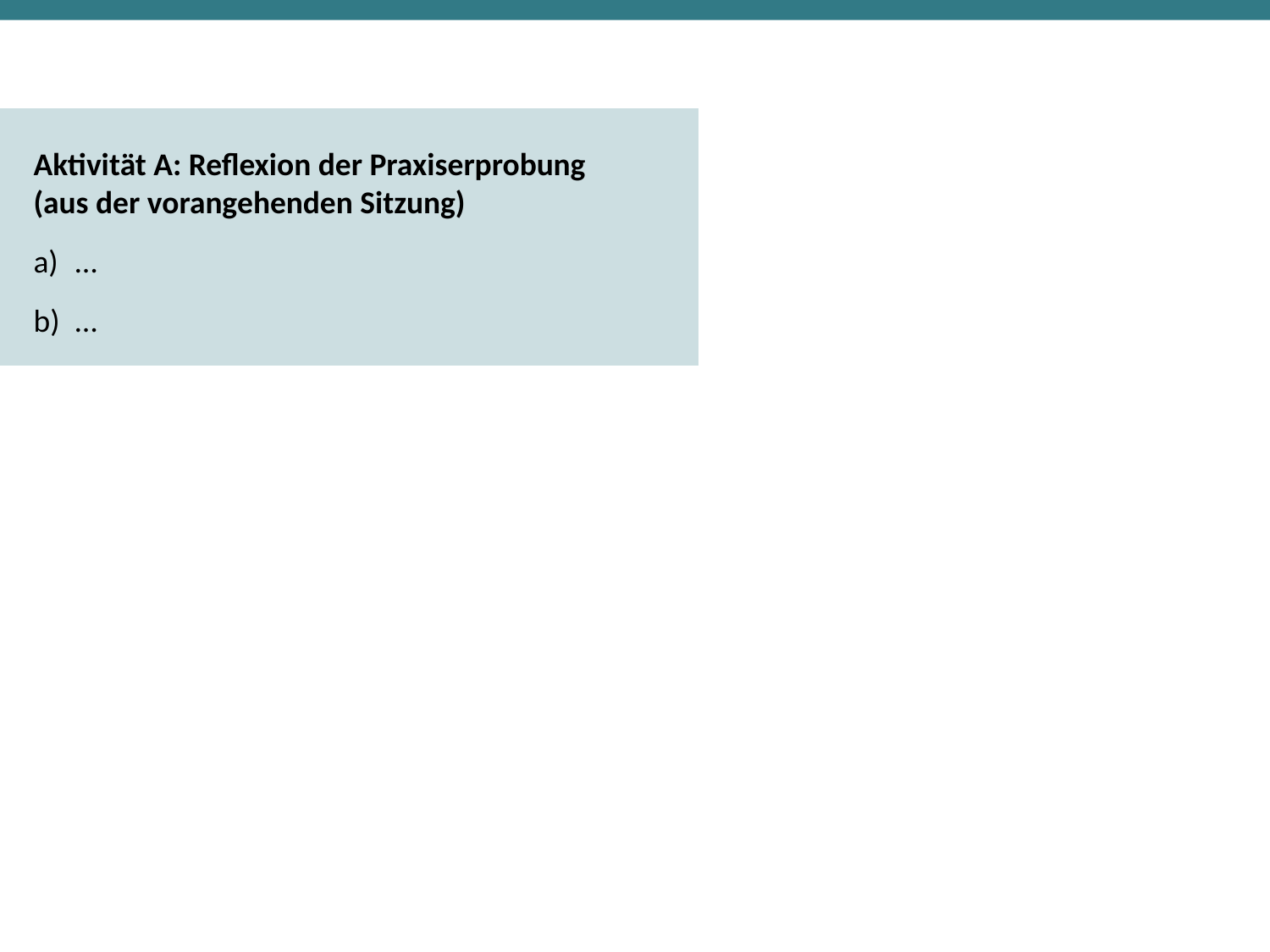

Aktivität A: Reflexion der Praxiserprobung
(aus der vorangehenden Sitzung)
…
…